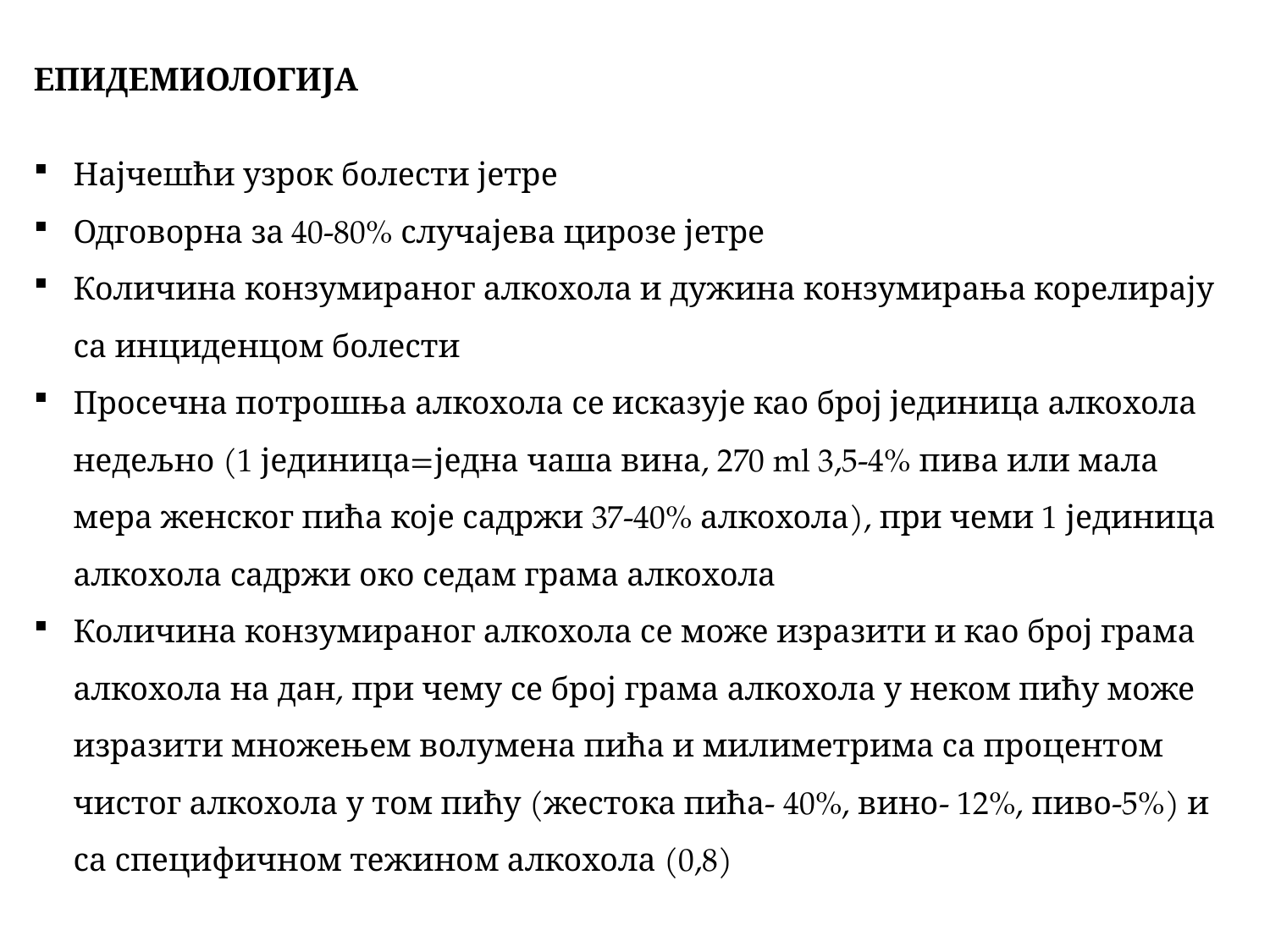

ЕПИДЕМИОЛОГИЈА

Најчешћи узрок болести јетре
Одговорна за 40-80% случајева цирозе јетре
Количина конзумираног алкохола и дужина конзумирања корелирају са инциденцом болести
Просечна потрошња алкохола се исказује као број јединица алкохола недељно (1 јединица=једна чаша вина, 270 ml 3,5-4% пива или мала мера женског пића које садржи 37-40% алкохола), при чеми 1 јединица алкохола садржи око седам грама алкохола
Количина конзумираног алкохола се може изразити и као број грама алкохола на дан, при чему се број грама алкохола у неком пићу може изразити множењем волумена пића и милиметрима са процентом чистог алкохола у том пићу (жестока пића- 40%, вино- 12%, пиво-5%) и са специфичном тежином алкохола (0,8)